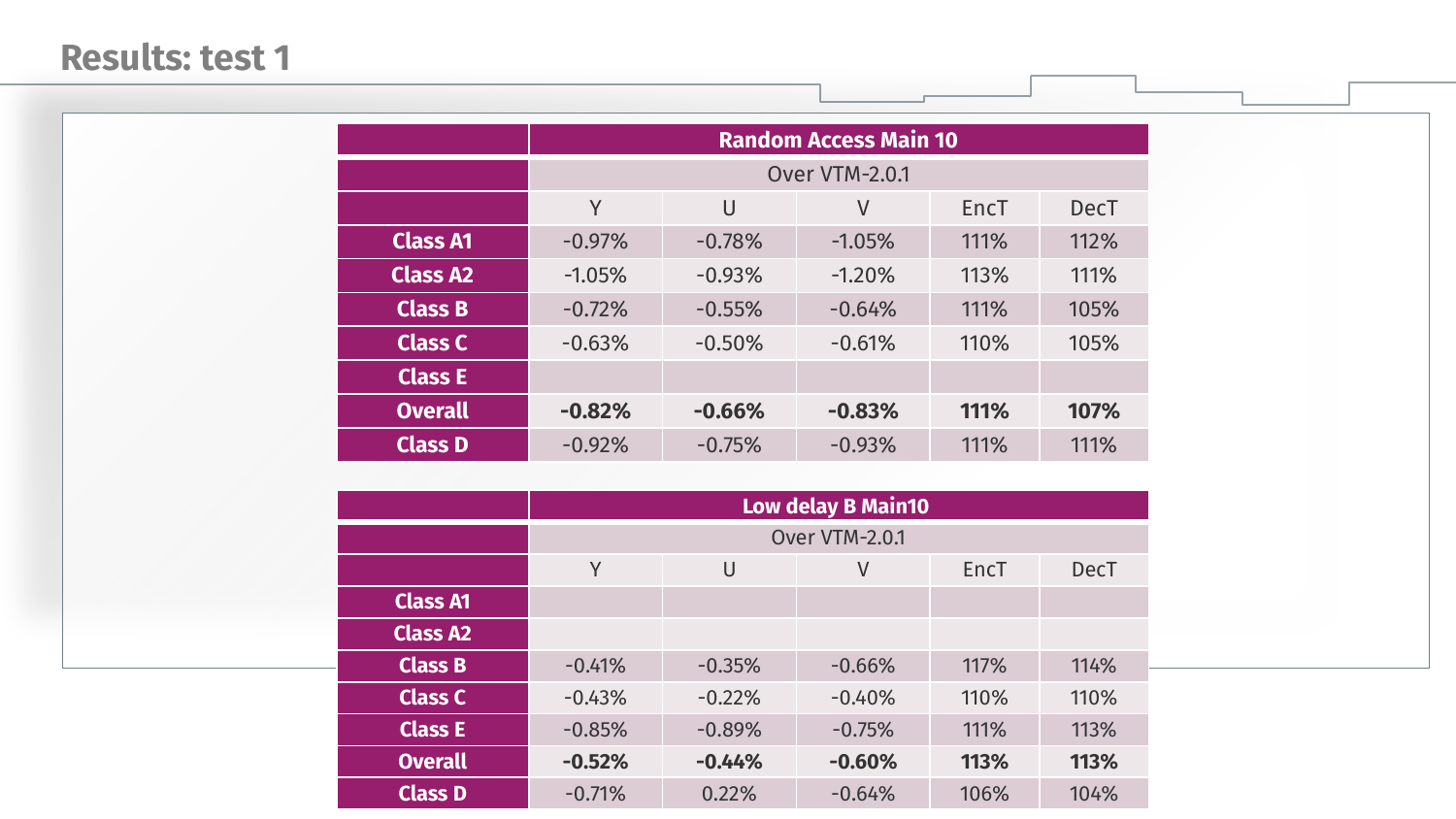

# Results: test 1

|  | Random Access Main 10 |  |  |  |  |
| --- | --- | --- | --- | --- | --- |
|  | Over VTM-2.0.1 |  |  |  |  |
|  | Y | U | V | EncT | DecT |
| Class A1 | -0.97% | -0.78% | -1.05% | 111% | 112% |
| Class A2 | -1.05% | -0.93% | -1.20% | 113% | 111% |
| Class B | -0.72% | -0.55% | -0.64% | 111% | 105% |
| Class C | -0.63% | -0.50% | -0.61% | 110% | 105% |
| Class E |  |  |  |  |  |
| Overall | -0.82% | -0.66% | -0.83% | 111% | 107% |
| Class D | -0.92% | -0.75% | -0.93% | 111% | 111% |
|  | Low delay B Main10 |  |  |  |  |
| --- | --- | --- | --- | --- | --- |
|  | Over VTM-2.0.1 |  |  |  |  |
|  | Y | U | V | EncT | DecT |
| Class A1 |  |  |  |  |  |
| Class A2 |  |  |  |  |  |
| Class B | -0.41% | -0.35% | -0.66% | 117% | 114% |
| Class C | -0.43% | -0.22% | -0.40% | 110% | 110% |
| Class E | -0.85% | -0.89% | -0.75% | 111% | 113% |
| Overall | -0.52% | -0.44% | -0.60% | 113% | 113% |
| Class D | -0.71% | 0.22% | -0.64% | 106% | 104% |